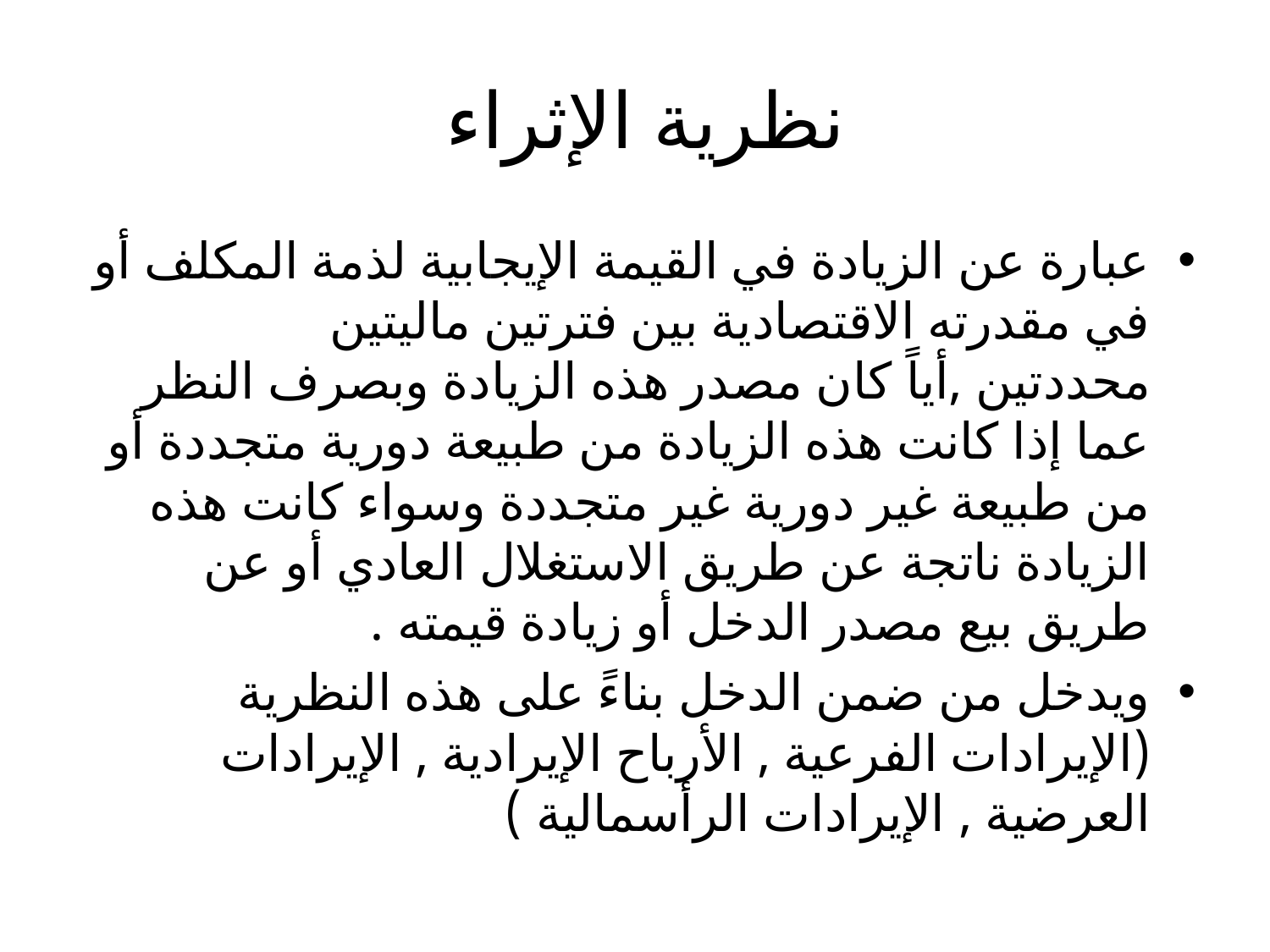

# نظرية الإثراء
عبارة عن الزيادة في القيمة الإيجابية لذمة المكلف أو في مقدرته الاقتصادية بين فترتين ماليتين محددتين ,أياً كان مصدر هذه الزيادة وبصرف النظر عما إذا كانت هذه الزيادة من طبيعة دورية متجددة أو من طبيعة غير دورية غير متجددة وسواء كانت هذه الزيادة ناتجة عن طريق الاستغلال العادي أو عن طريق بيع مصدر الدخل أو زيادة قيمته .
ويدخل من ضمن الدخل بناءً على هذه النظرية (الإيرادات الفرعية , الأرباح الإيرادية , الإيرادات العرضية , الإيرادات الرأسمالية )